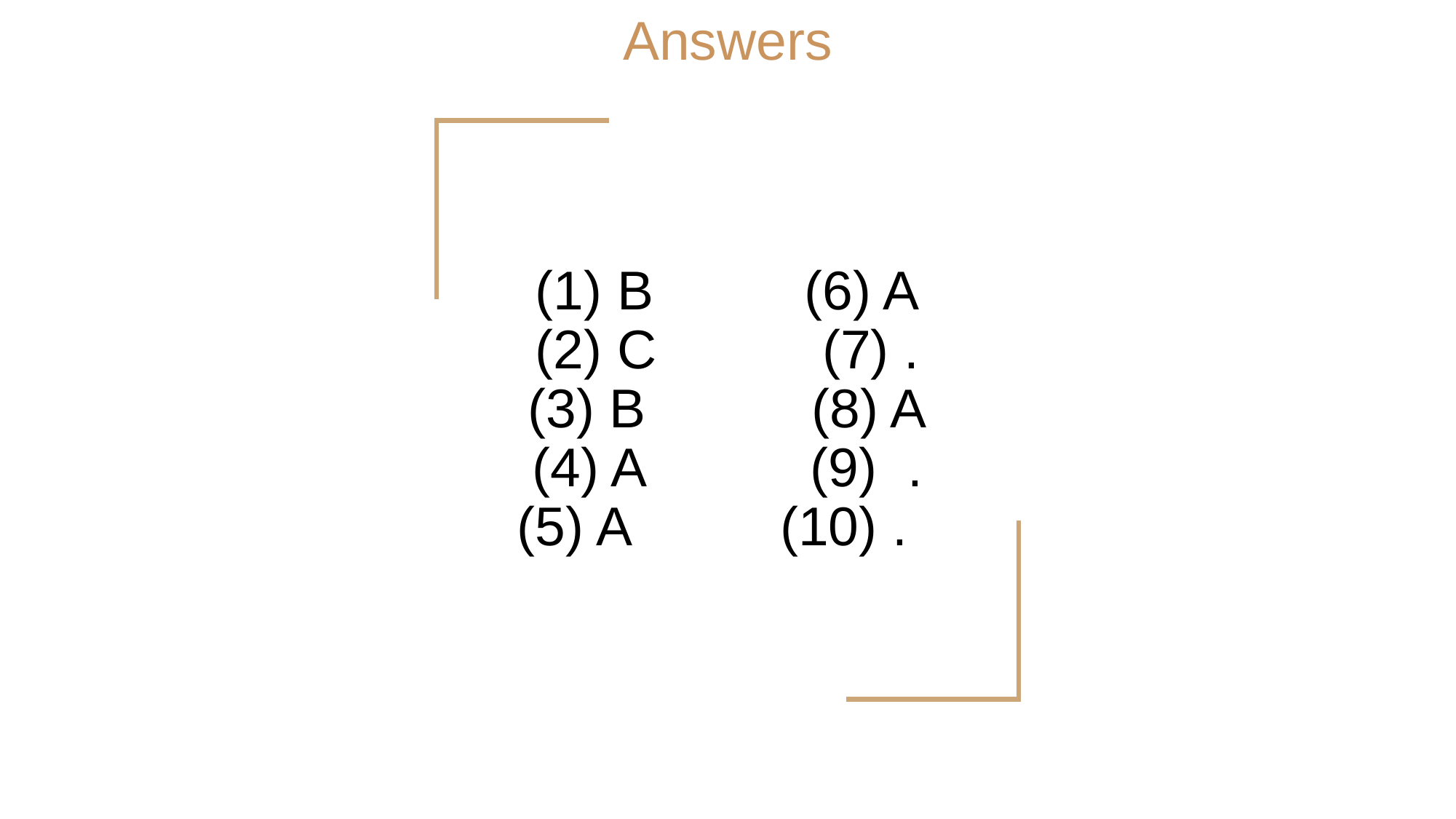

Answers

(1) B          (6) A
(2) C           (7) .
(3) B           (8) A
(4) A           (9)  .
(5) A          (10) .